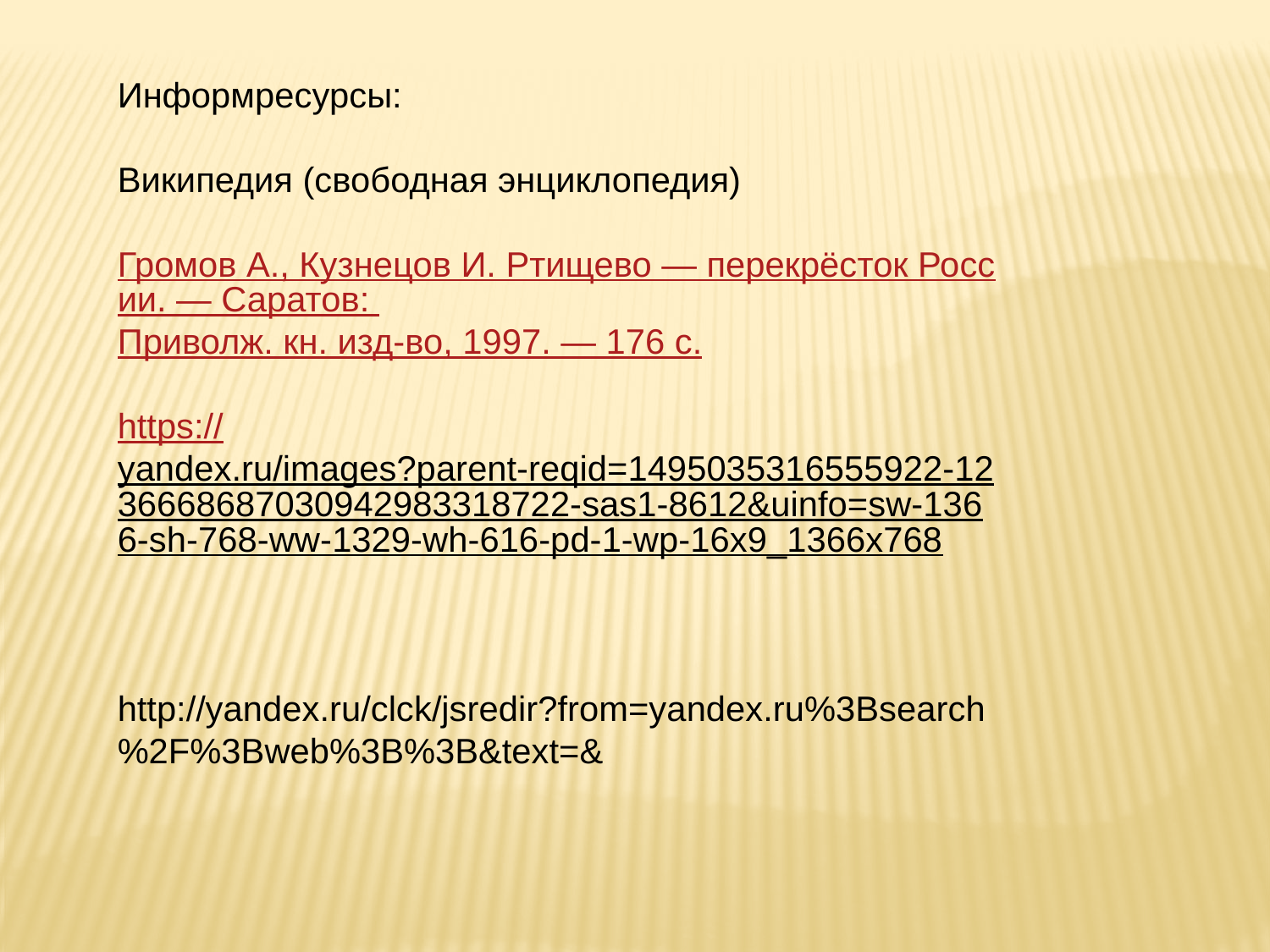

Информресурсы:

Википедия (свободная энциклопедия)

Громов А., Кузнецов И. Ртищево — перекрёсток России. — Саратов: Приволж. кн. изд-во, 1997. — 176 с.

https://yandex.ru/images?parent-reqid=1495035316555922-1236668687030942983318722-sas1-8612&uinfo=sw-1366-sh-768-ww-1329-wh-616-pd-1-wp-16x9_1366x768

http://yandex.ru/clck/jsredir?from=yandex.ru%3Bsearch%2F%3Bweb%3B%3B&text=&